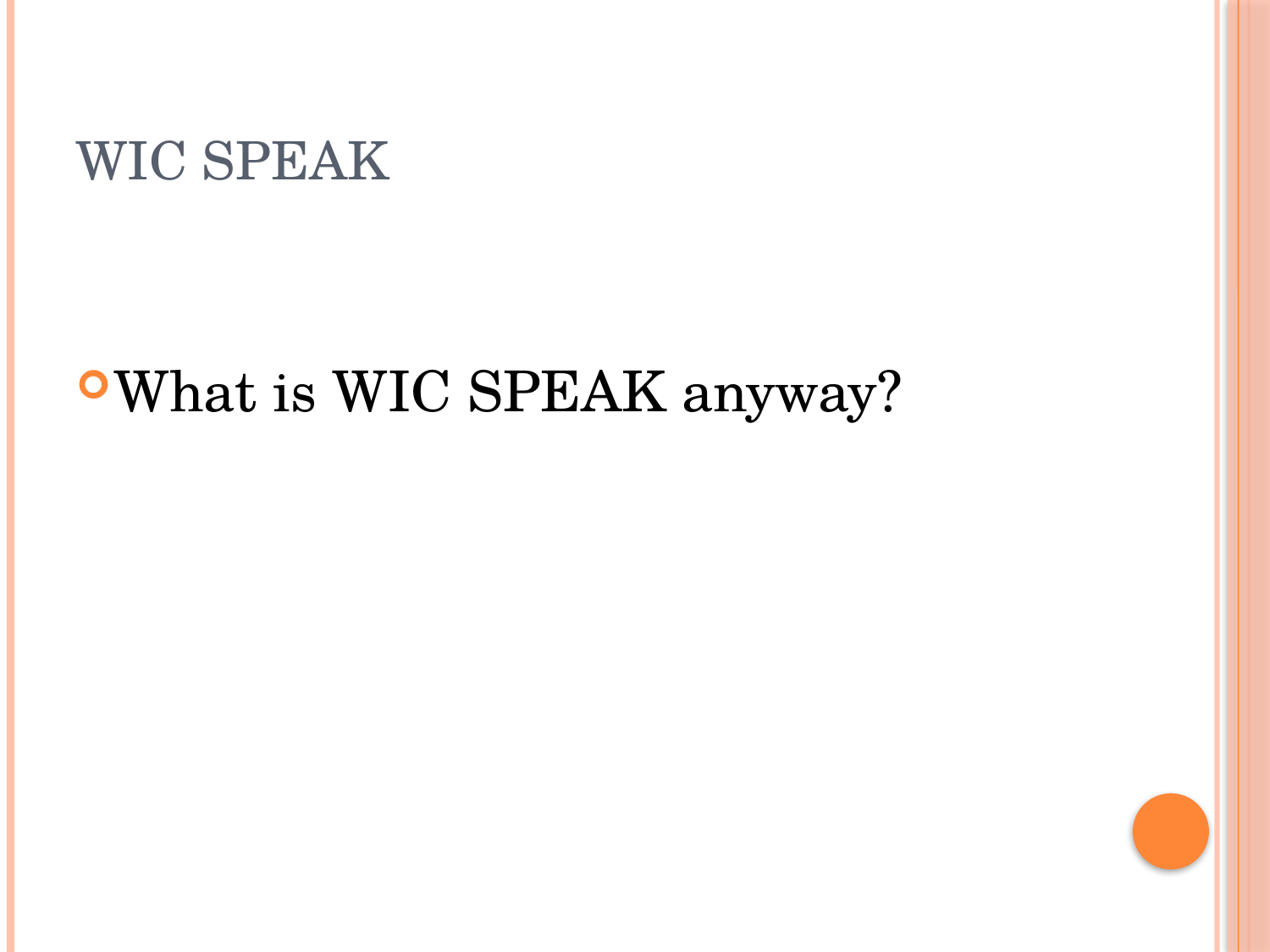

# WIC SPEAK
What is WIC SPEAK anyway?